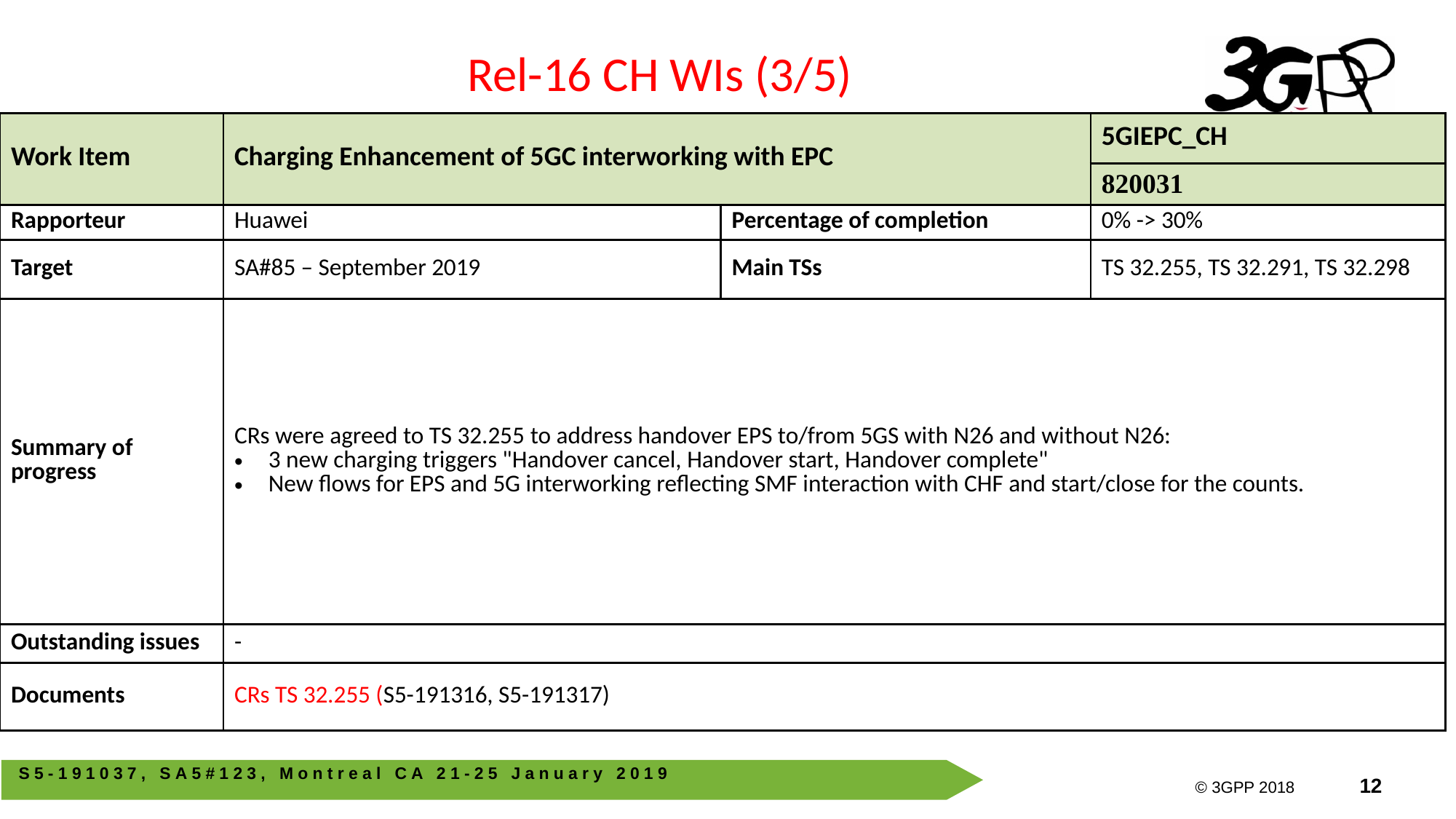

Rel-16 CH WIs (3/5)
| Work Item | Charging Enhancement of 5GC interworking with EPC |  | 5GIEPC\_CH |
| --- | --- | --- | --- |
|  |  |  | 820031 |
| Rapporteur | Huawei | Percentage of completion | 0% -> 30% |
| Target | SA#85 – September 2019 | Main TSs | TS 32.255, TS 32.291, TS 32.298 |
| Summary of progress | CRs were agreed to TS 32.255 to address handover EPS to/from 5GS with N26 and without N26: 3 new charging triggers "Handover cancel, Handover start, Handover complete" New flows for EPS and 5G interworking reflecting SMF interaction with CHF and start/close for the counts. |  |  |
| Outstanding issues | - |  |  |
| Documents | CRs TS 32.255 (S5-191316, S5-191317) |  |  |